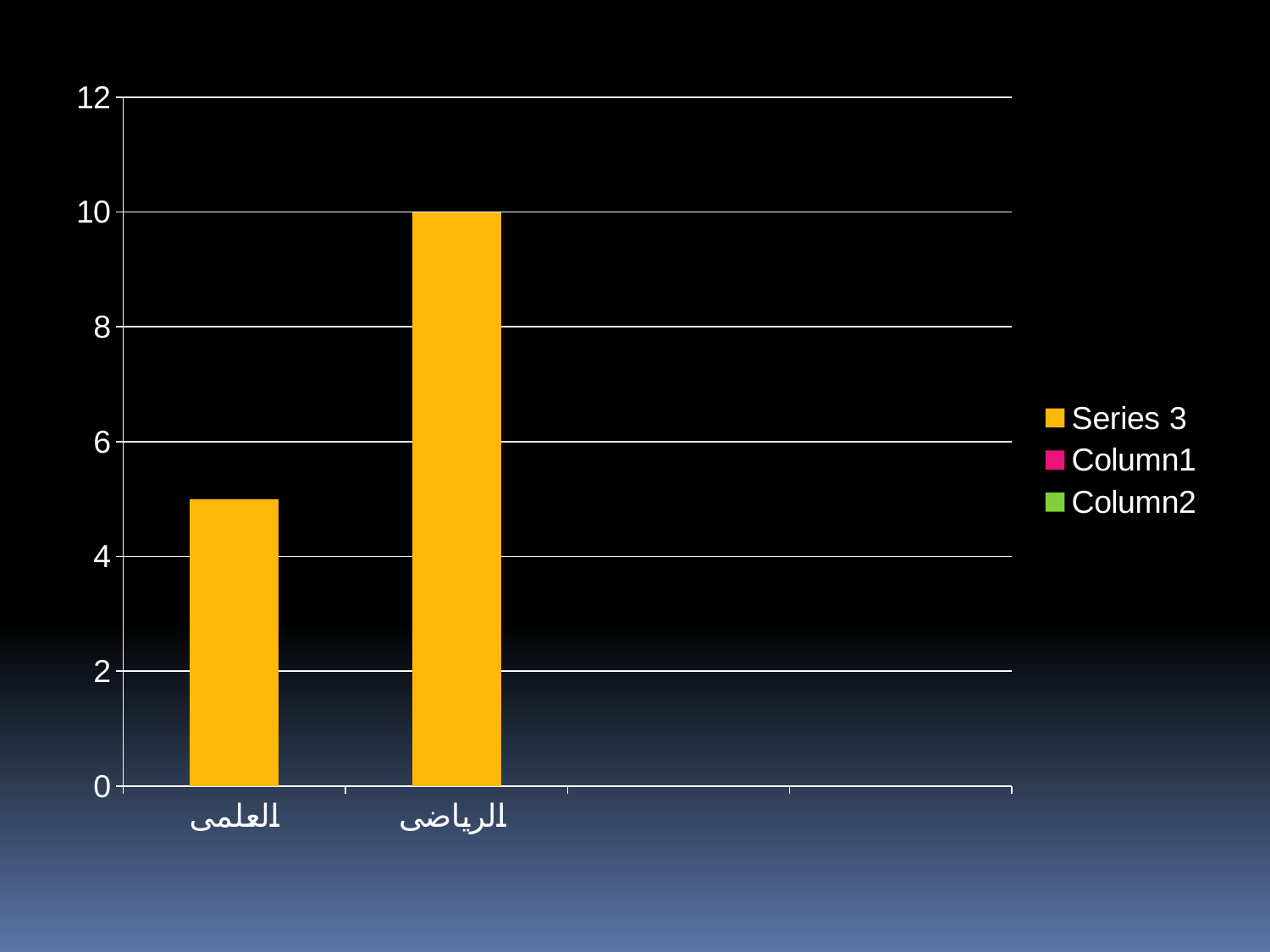

### Chart

| Category | Column2 | Column1 | Series 3 |
|---|---|---|---|
| العلمى | None | None | 5.0 |
| الرياضى  | None | None | 10.0 |